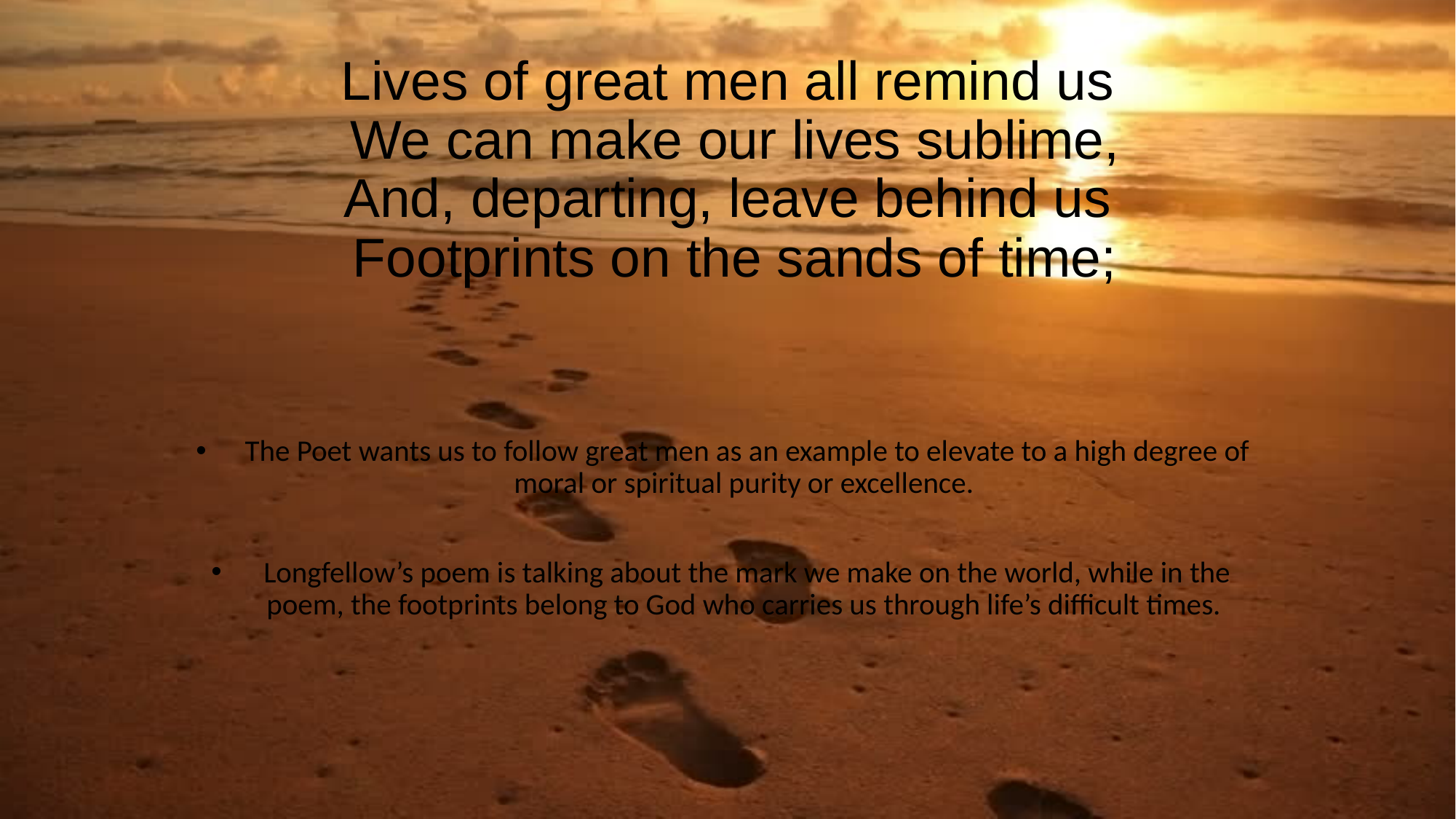

# Lives of great men all remind us  We can make our lives sublime, And, departing, leave behind us  Footprints on the sands of time;
The Poet wants us to follow great men as an example to elevate to a high degree of moral or spiritual purity or excellence.

Longfellow’s poem is talking about the mark we make on the world, while in the poem, the footprints belong to God who carries us through life’s difficult times.